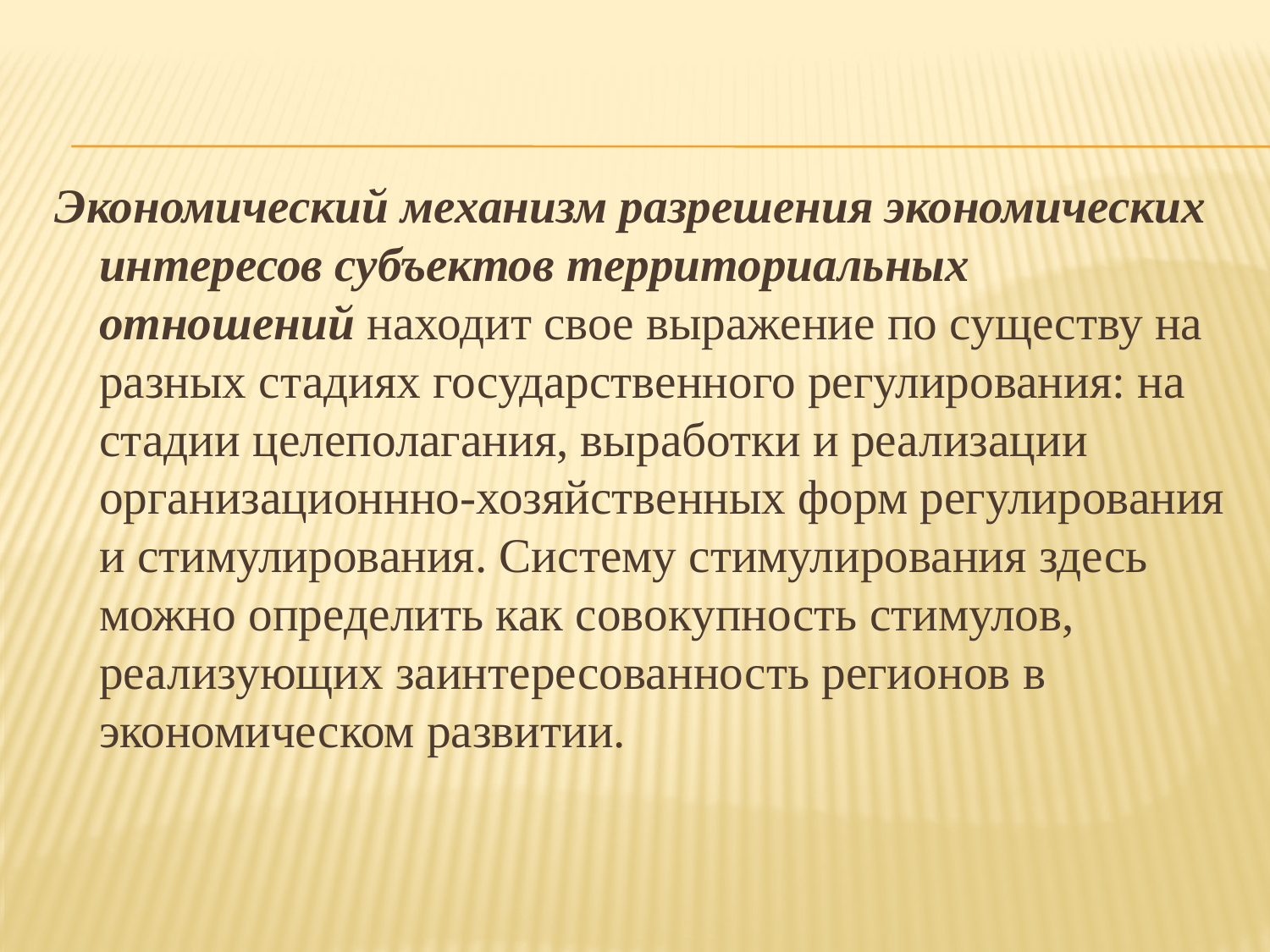

Экономический механизм разрешения экономических интересов субъектов территориальных отношений находит свое выражение по существу на разных стадиях государственного регулирования: на стадии целеполагания, выработки и реализации организационнно-хозяйственных форм регулирования и стимулирования. Систему стимулирования здесь можно определить как совокупность стимулов, реализующих заинтересованность регионов в экономическом развитии.